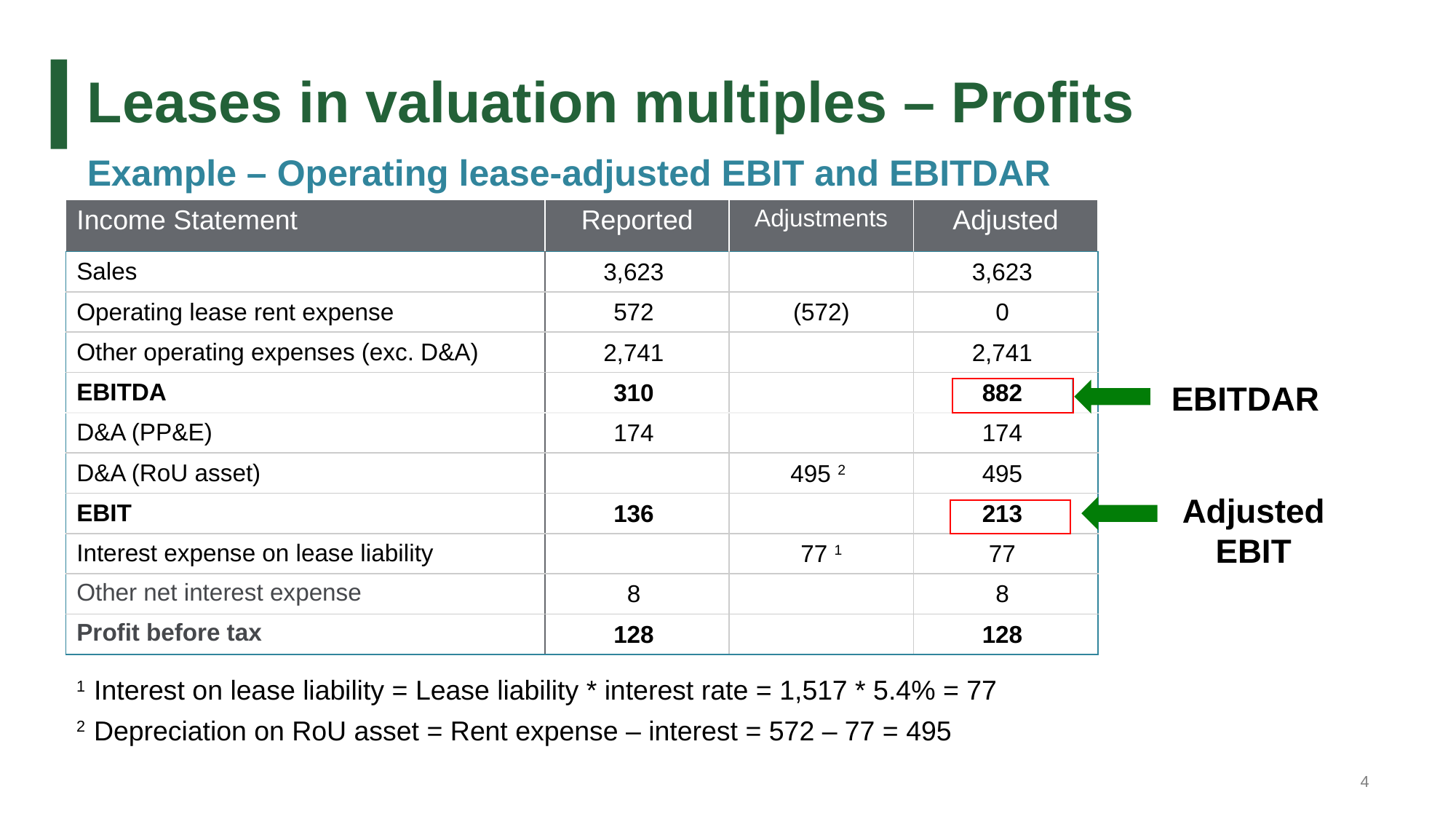

# Leases in valuation multiples – Profits
Example – Operating lease-adjusted EBIT and EBITDAR
| Income Statement | Reported | Adjustments | Adjusted |
| --- | --- | --- | --- |
| Sales | 3,623 |  | 3,623 |
| Operating lease rent expense | 572 | (572) | 0 |
| Other operating expenses (exc. D&A) | 2,741 |  | 2,741 |
| EBITDA | 310 |  | 882 |
| D&A (PP&E) | 174 |  | 174 |
| D&A (RoU asset) |  | 495 2 | 495 |
| EBIT | 136 |  | 213 |
| Interest expense on lease liability |  | 77 1 | 77 |
| Other net interest expense | 8 |  | 8 |
| Profit before tax | 128 |  | 128 |

EBITDAR

Adjusted EBIT

1  Interest on lease liability = Lease liability * interest rate = 1,517 * 5.4% = 77
2  Depreciation on RoU asset = Rent expense – interest = 572 – 77 = 495
4